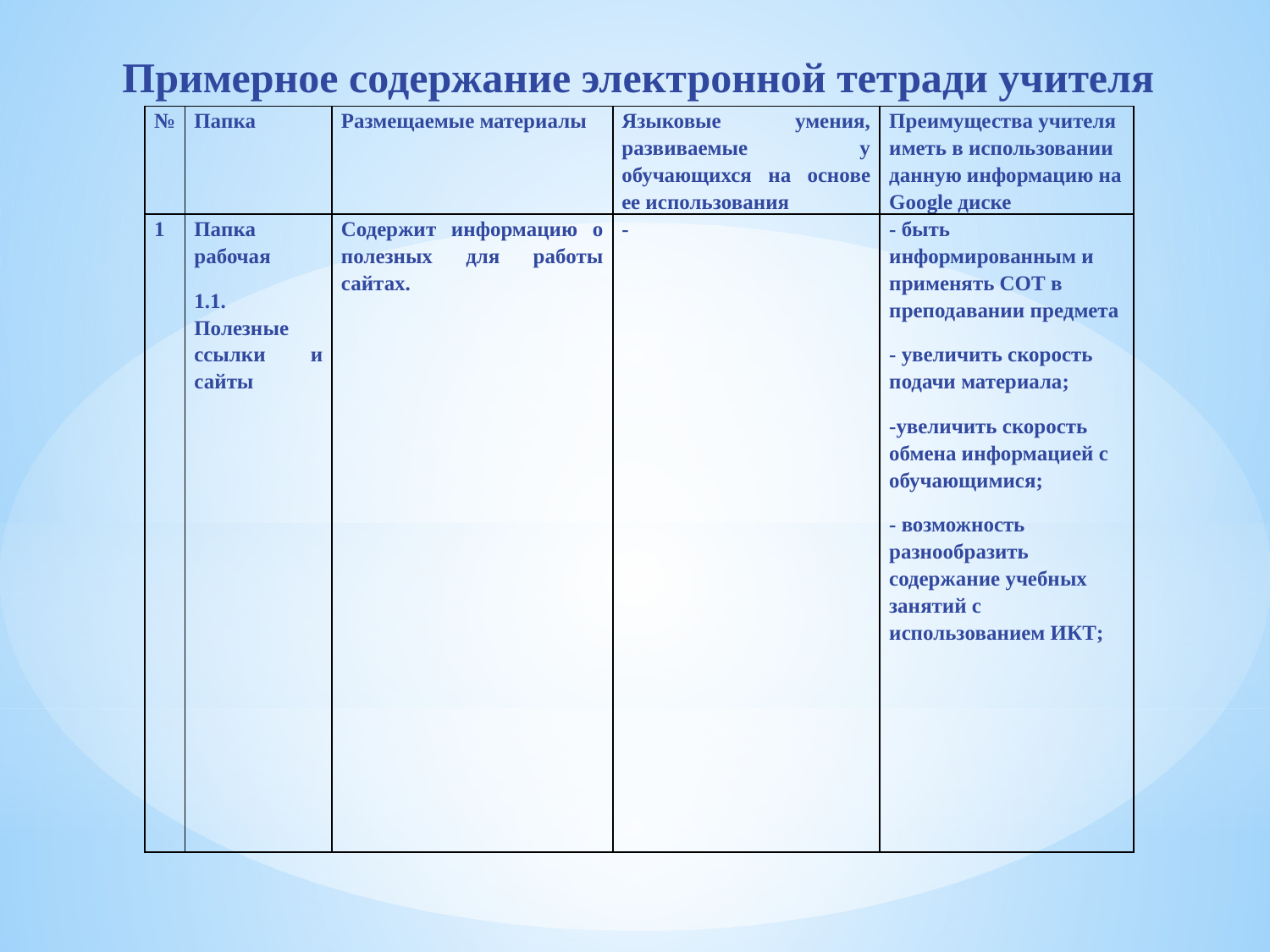

Примерное содержание электронной тетради учителя

| № | Папка | Размещаемые материалы | Языковые умения, развиваемые у обучающихся на основе ее использования | Преимущества учителя иметь в использовании данную информацию на Google диске |
| --- | --- | --- | --- | --- |
| 1 | Папка рабочая 1.1. Полезные ссылки и сайты | Содержит информацию о полезных для работы сайтах. | - | - быть информированным и применять СОТ в преподавании предмета - увеличить скорость подачи материала; -увеличить скорость обмена информацией с обучающимися; - возможность разнообразить содержание учебных занятий с использованием ИКТ; |
#